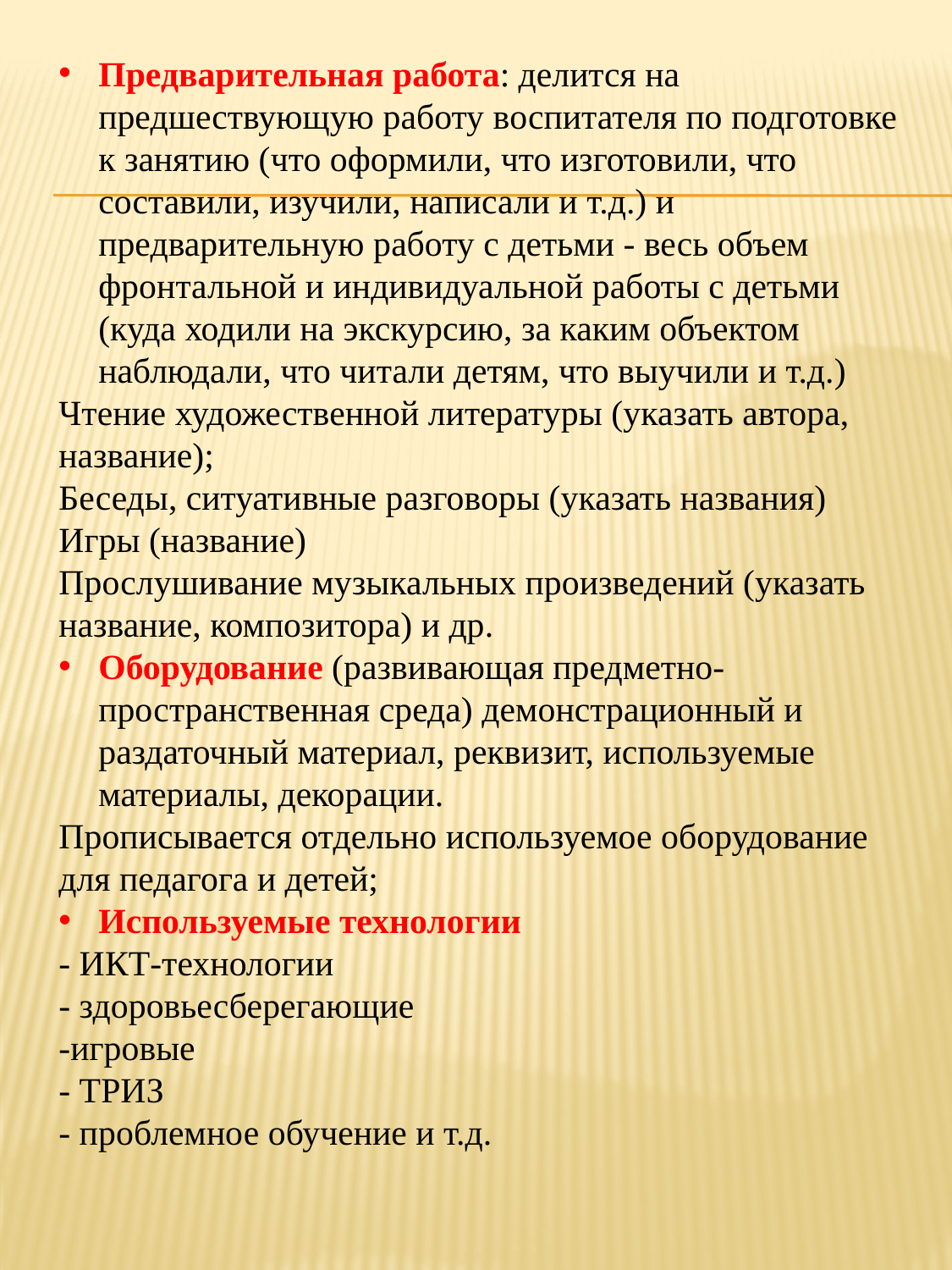

Предварительная работа: делится на предшествующую работу воспитателя по подготовке к занятию (что оформили, что изготовили, что составили, изучили, написали и т.д.) и предварительную работу с детьми - весь объем фронтальной и индивидуальной работы с детьми (куда ходили на экскурсию, за каким объектом наблюдали, что читали детям, что выучили и т.д.)
Чтение художественной литературы (указать автора, название);
Беседы, ситуативные разговоры (указать названия)
Игры (название)
Прослушивание музыкальных произведений (указать название, композитора) и др.
Оборудование (развивающая предметно-пространственная среда) демонстрационный и раздаточный материал, реквизит, используемые материалы, декорации.
Прописывается отдельно используемое оборудование для педагога и детей;
Используемые технологии
- ИКТ-технологии
- здоровьесберегающие
-игровые
- ТРИЗ
- проблемное обучение и т.д.